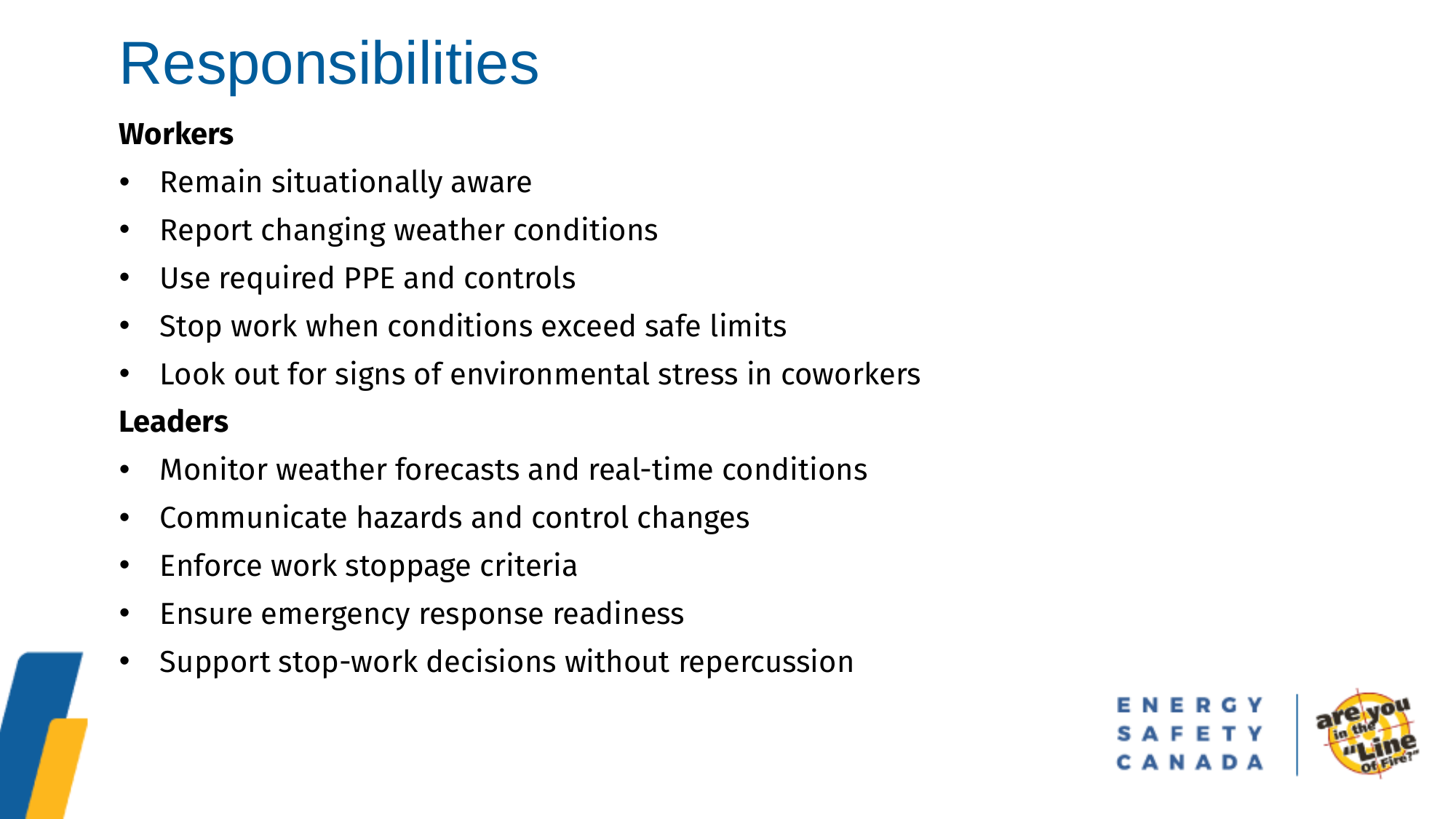

Responsibilities
Workers
Remain situationally aware
Report changing weather conditions
Use required PPE and controls
Stop work when conditions exceed safe limits
Look out for signs of environmental stress in coworkers
Leaders
Monitor weather forecasts and real-time conditions
Communicate hazards and control changes
Enforce work stoppage criteria
Ensure emergency response readiness
Support stop-work decisions without repercussion